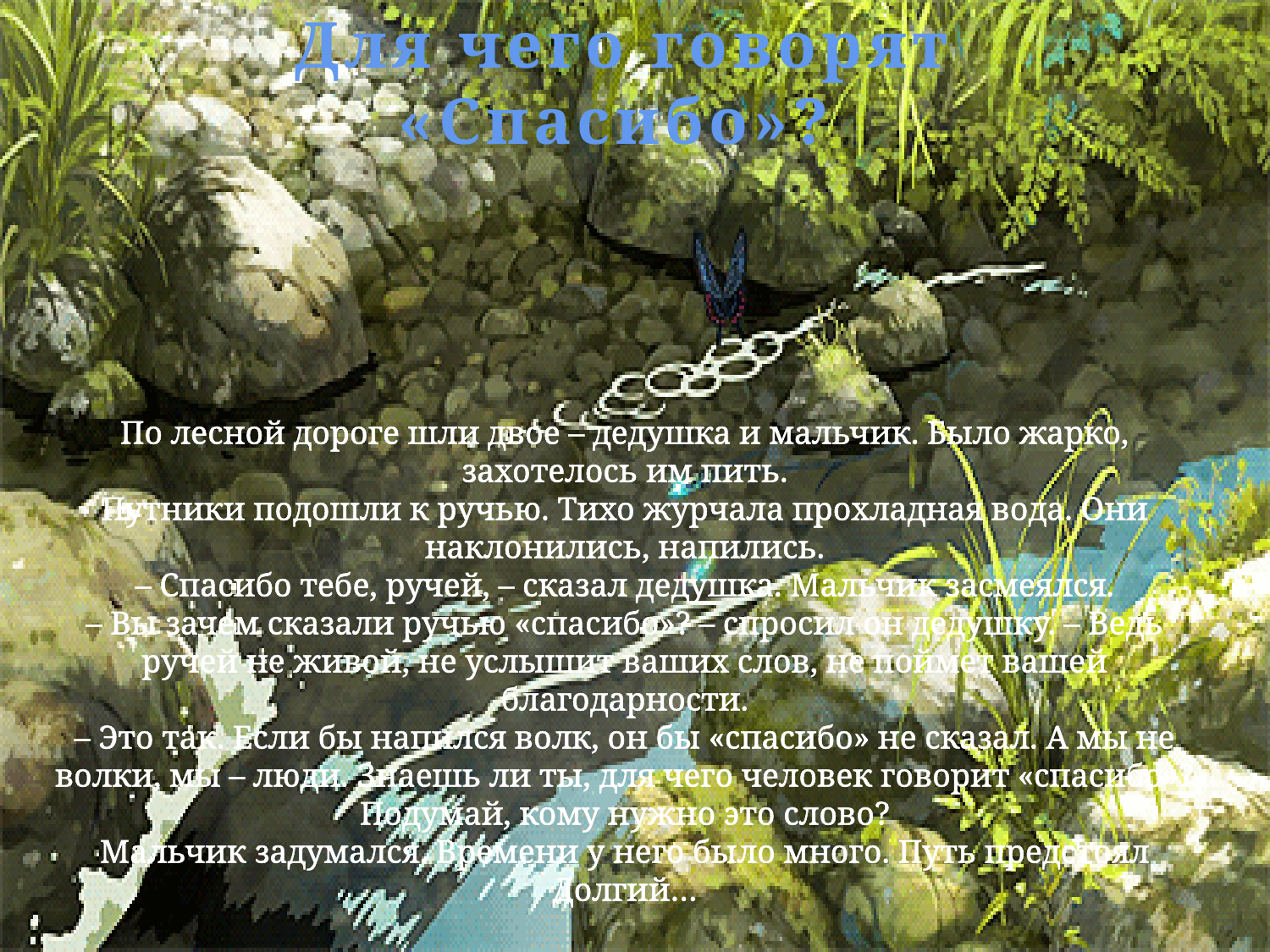

Для чего говорят «Спасибо»?
По лесной дороге шли двое – дедушка и мальчик. Было жарко, захотелось им пить.
Путники подошли к ручью. Тихо журчала прохладная вода. Они наклонились, напились.
– Спасибо тебе, ручей, – сказал дедушка. Мальчик засмеялся.
– Вы зачем сказали ручью «спасибо»? – спросил он дедушку. – Ведь ручей не живой, не услышит ваших слов, не поймет вашей благодарности.
– Это так. Если бы напился волк, он бы «спасибо» не сказал. А мы не волки, мы – люди. Знаешь ли ты, для чего человек говорит «спасибо»?
Подумай, кому нужно это слово?
Мальчик задумался. Времени у него было много. Путь предстоял Долгий…